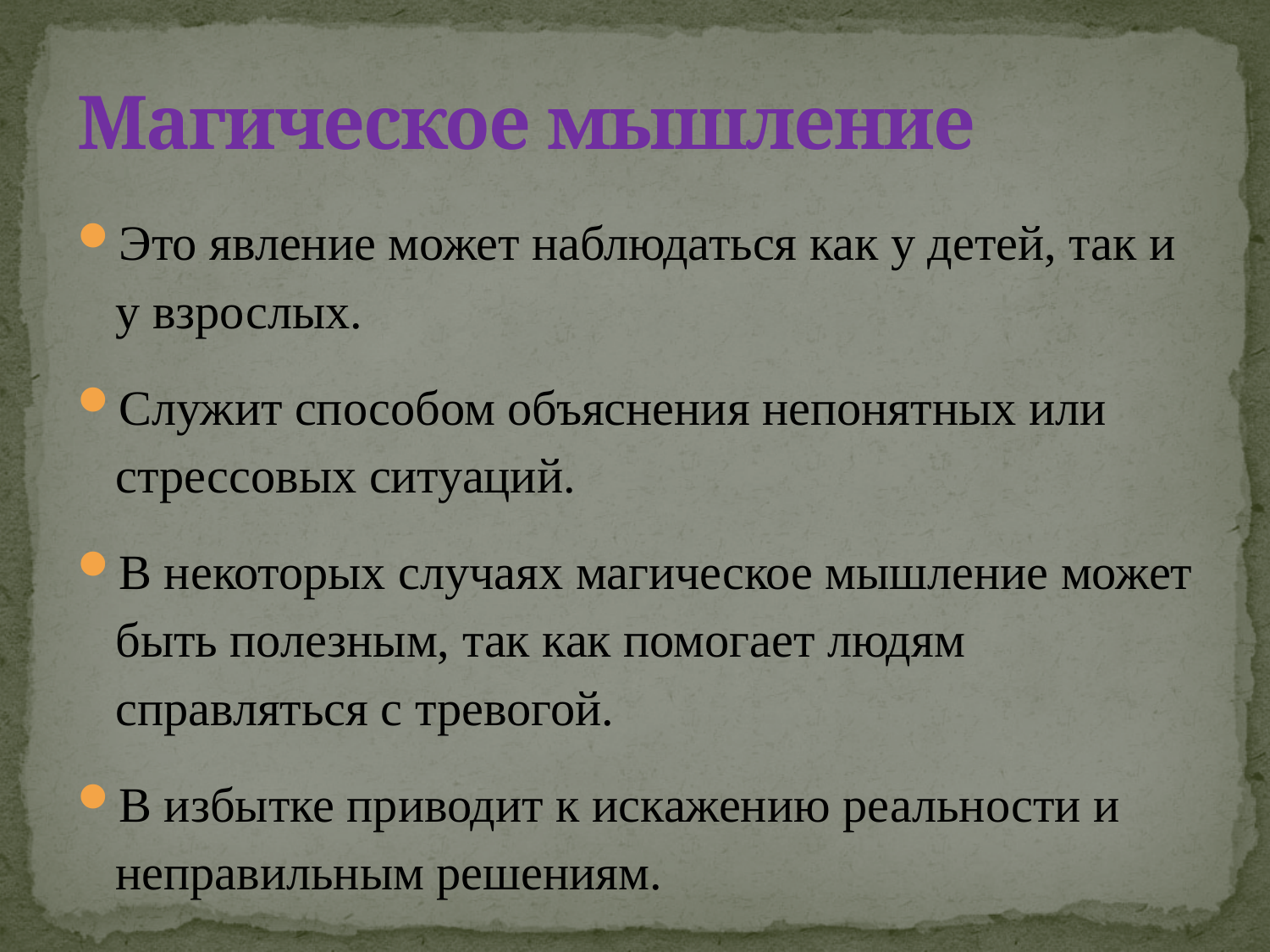

# Магическое мышление
Это явление может наблюдаться как у детей, так и у взрослых.
Служит способом объяснения непонятных или стрессовых ситуаций.
В некоторых случаях магическое мышление может быть полезным, так как помогает людям справляться с тревогой.
В избытке приводит к искажению реальности и неправильным решениям.